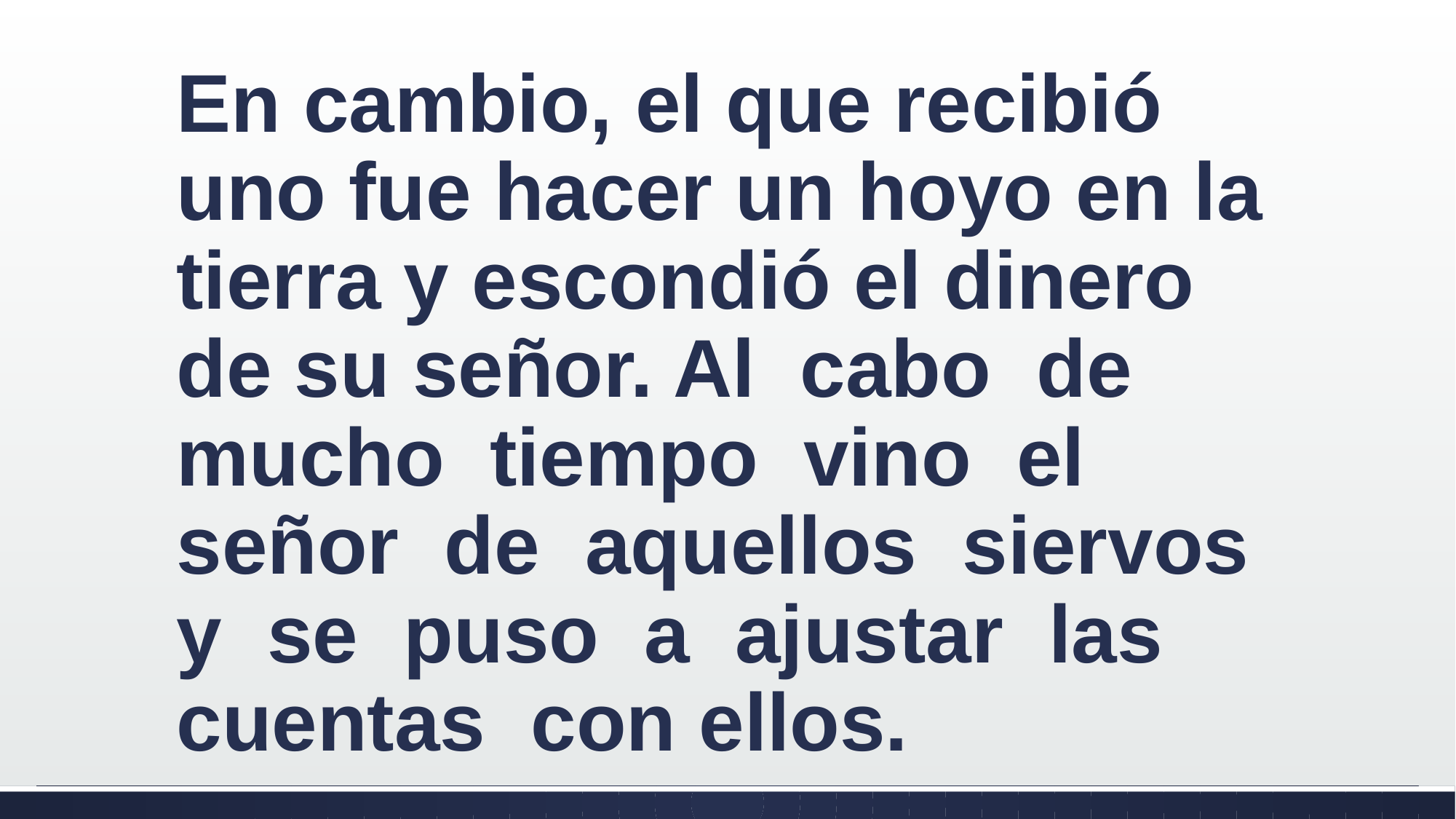

#
En cambio, el que recibió uno fue hacer un hoyo en la tierra y escondió el dinero de su señor. Al  cabo  de  mucho  tiempo  vino  el  señor  de  aquellos  siervos  y  se  puso  a  ajustar  las  cuentas  con ellos.